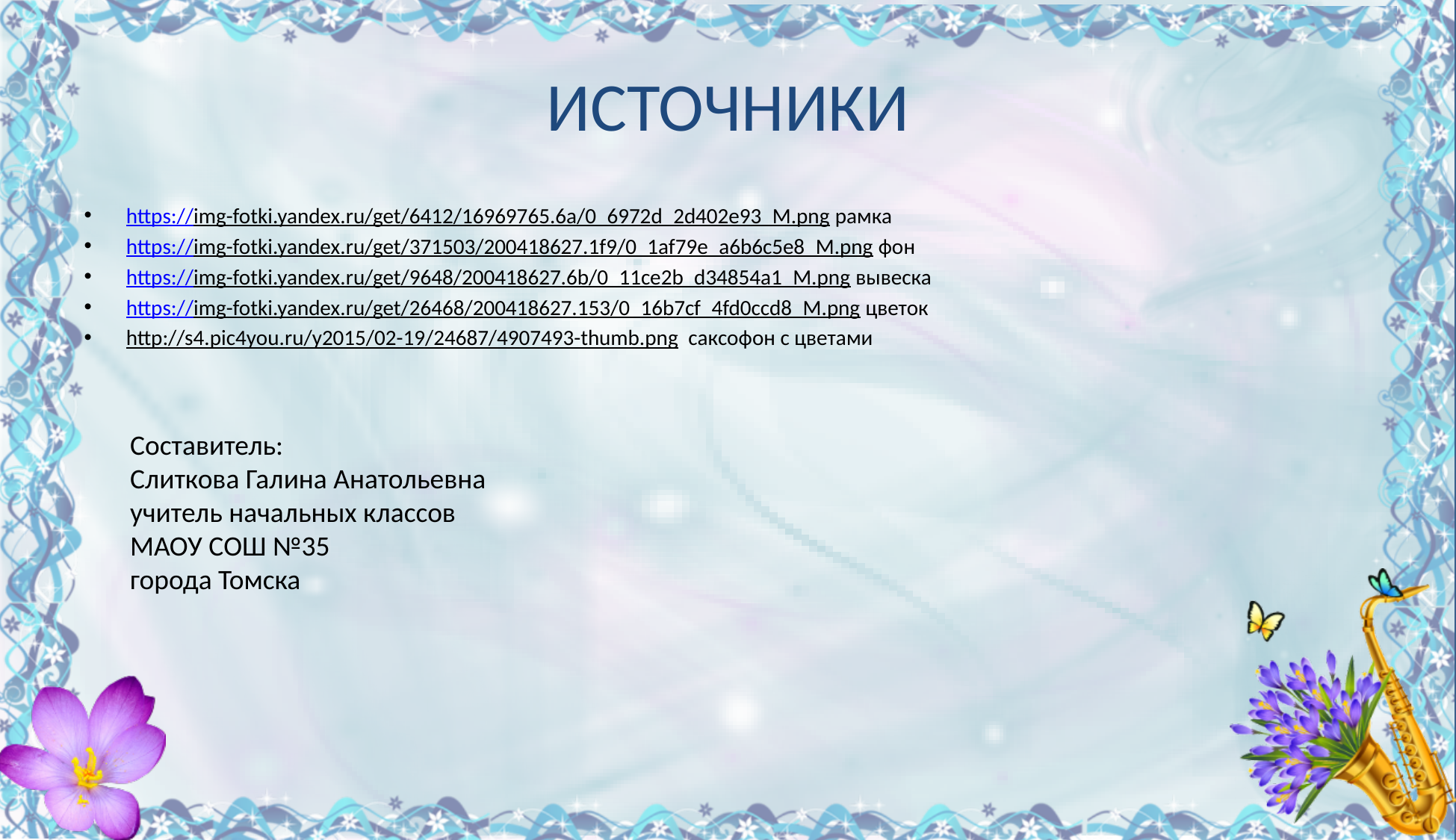

# ИСТОЧНИКИ
https://img-fotki.yandex.ru/get/6412/16969765.6a/0_6972d_2d402e93_M.png рамка
https://img-fotki.yandex.ru/get/371503/200418627.1f9/0_1af79e_a6b6c5e8_M.png фон
https://img-fotki.yandex.ru/get/9648/200418627.6b/0_11ce2b_d34854a1_M.png вывеска
https://img-fotki.yandex.ru/get/26468/200418627.153/0_16b7cf_4fd0ccd8_M.png цветок
http://s4.pic4you.ru/y2015/02-19/24687/4907493-thumb.png  саксофон с цветами
Составитель:
Слиткова Галина Анатольевна
учитель начальных классов
МАОУ СОШ №35
города Томска